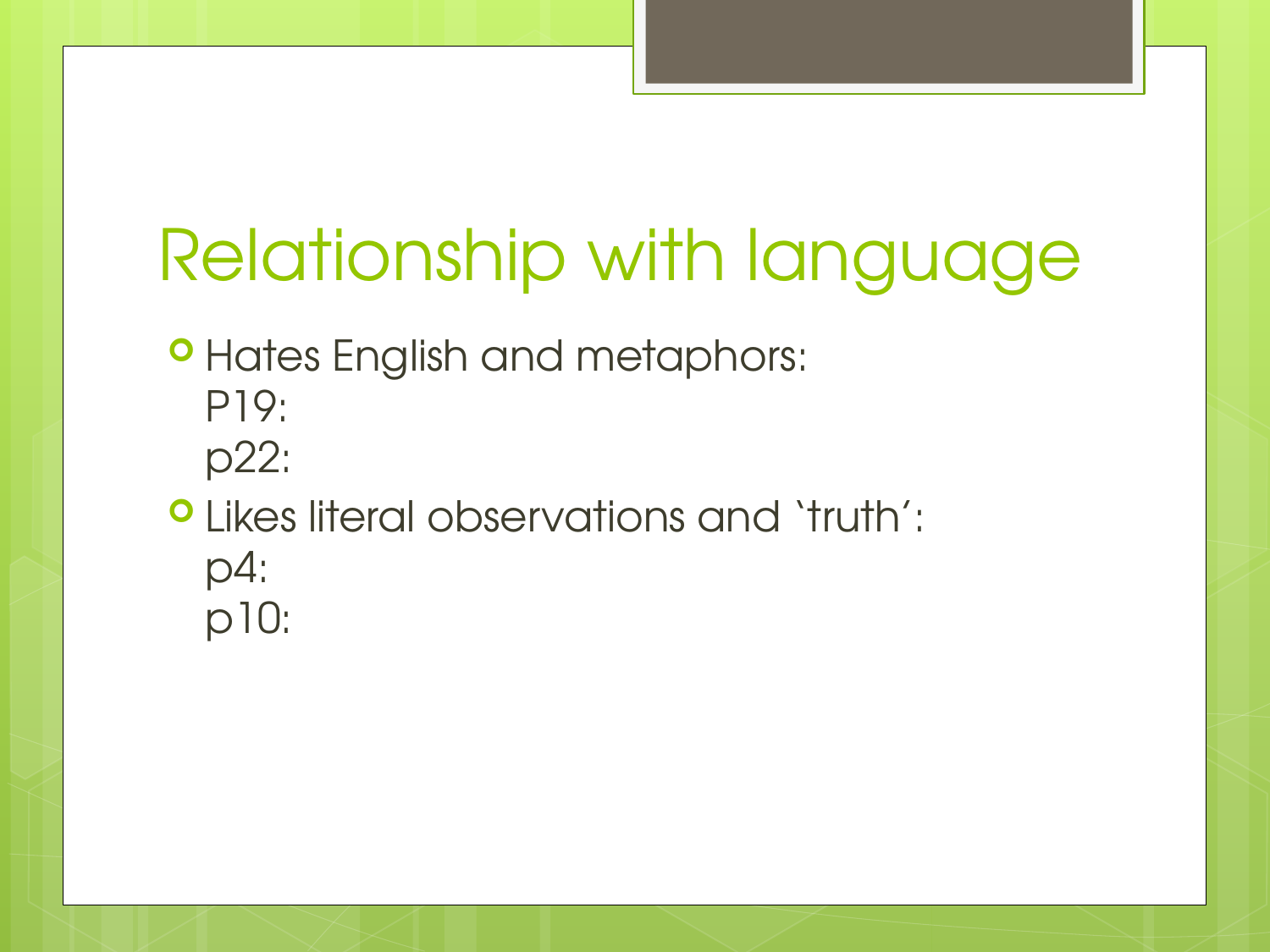

# Relationship with language
Hates English and metaphors:
P19:
p22:
Likes literal observations and ‘truth’:
p4:
p10: